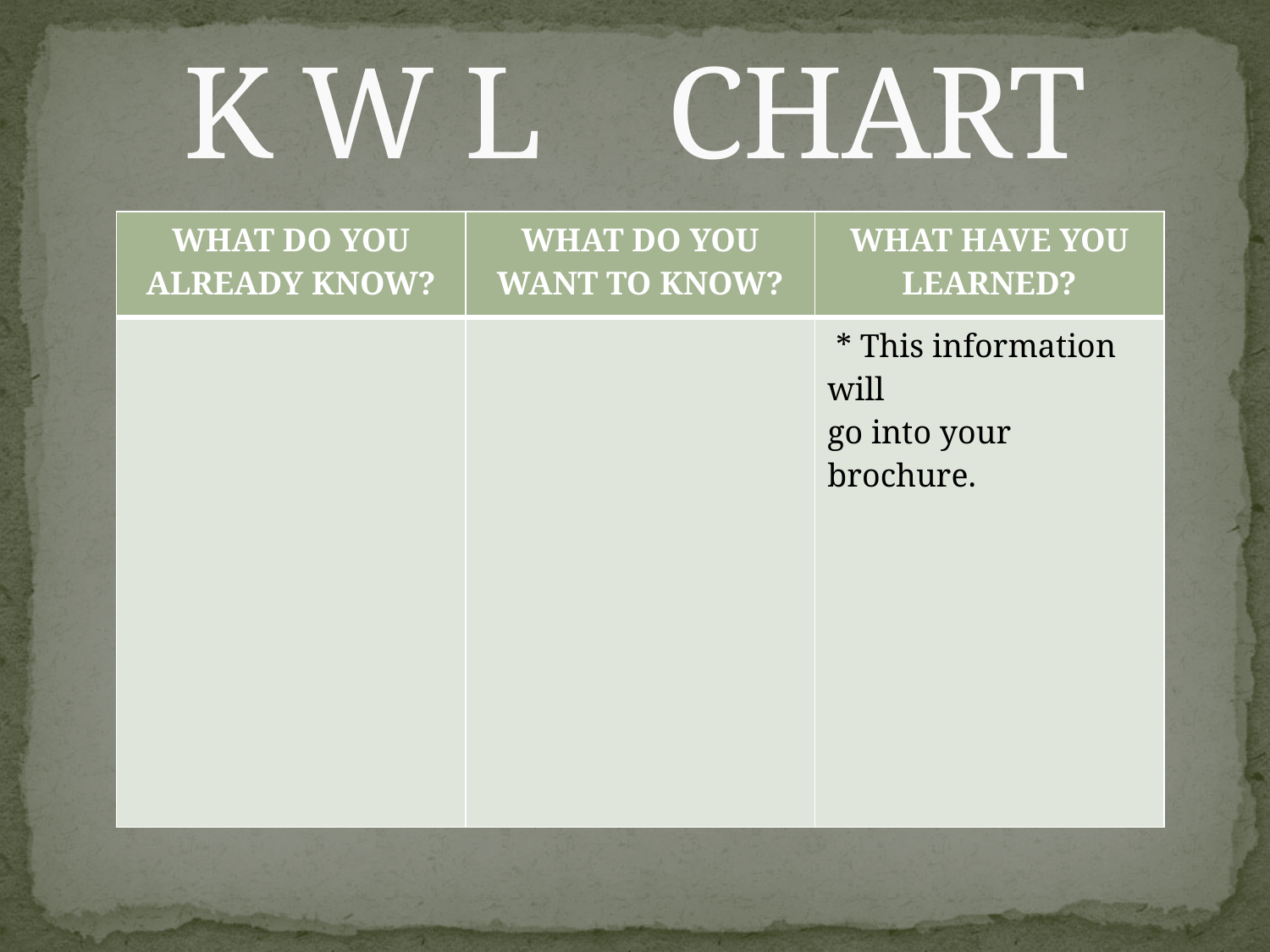

# K W L    CHART

| WHAT DO YOU ALREADY KNOW? | WHAT DO YOU WANT TO KNOW? | WHAT HAVE YOU LEARNED? |
| --- | --- | --- |
|  |  | \* This information will go into your brochure. |